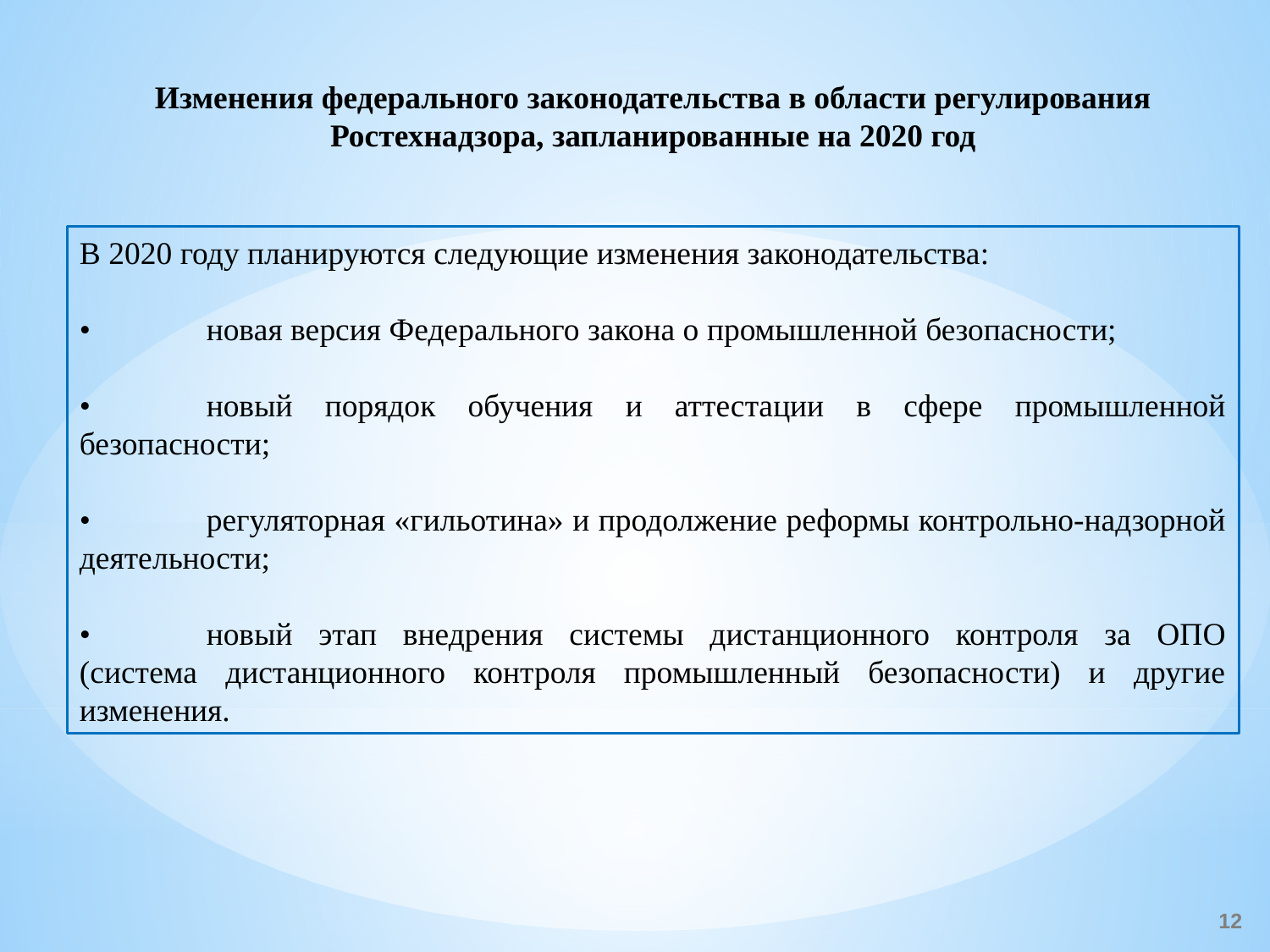

Изменения федерального законодательства в области регулирования Ростехнадзора, запланированные на 2020 год
В 2020 году планируются следующие изменения законодательства:

•	новая версия Федерального закона о промышленной безопасности;

•	новый порядок обучения и аттестации в сфере промышленной безопасности;

•	регуляторная «гильотина» и продолжение реформы контрольно-надзорной деятельности;

•	новый этап внедрения системы дистанционного контроля за ОПО (система дистанционного контроля промышленный безопасности) и другие изменения.
12